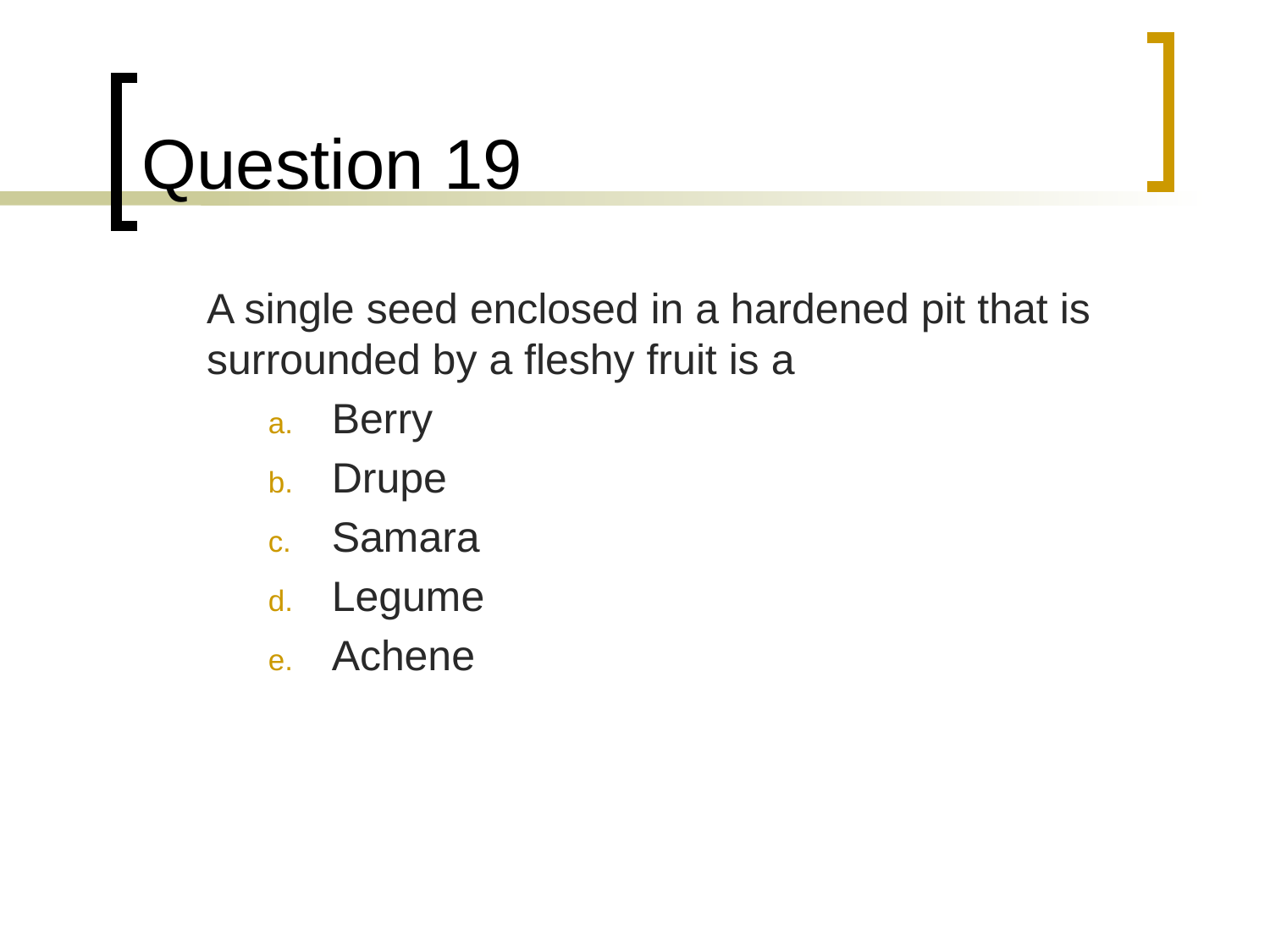

# Question 19
	A single seed enclosed in a hardened pit that is surrounded by a fleshy fruit is a
Berry
Drupe
Samara
Legume
Achene